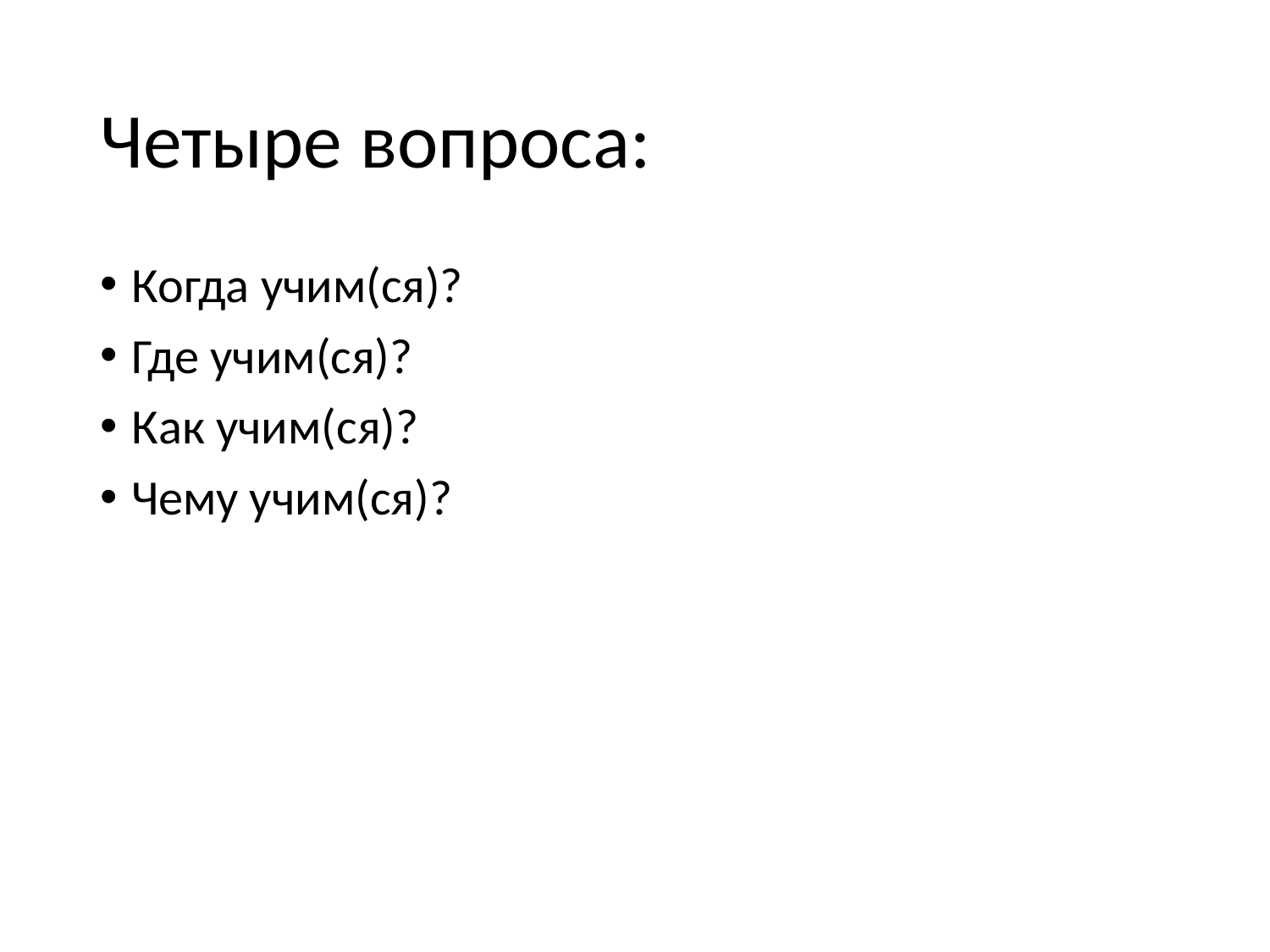

# Четыре вопроса:
Когда учим(ся)?
Где учим(ся)?
Как учим(ся)?
Чему учим(ся)?